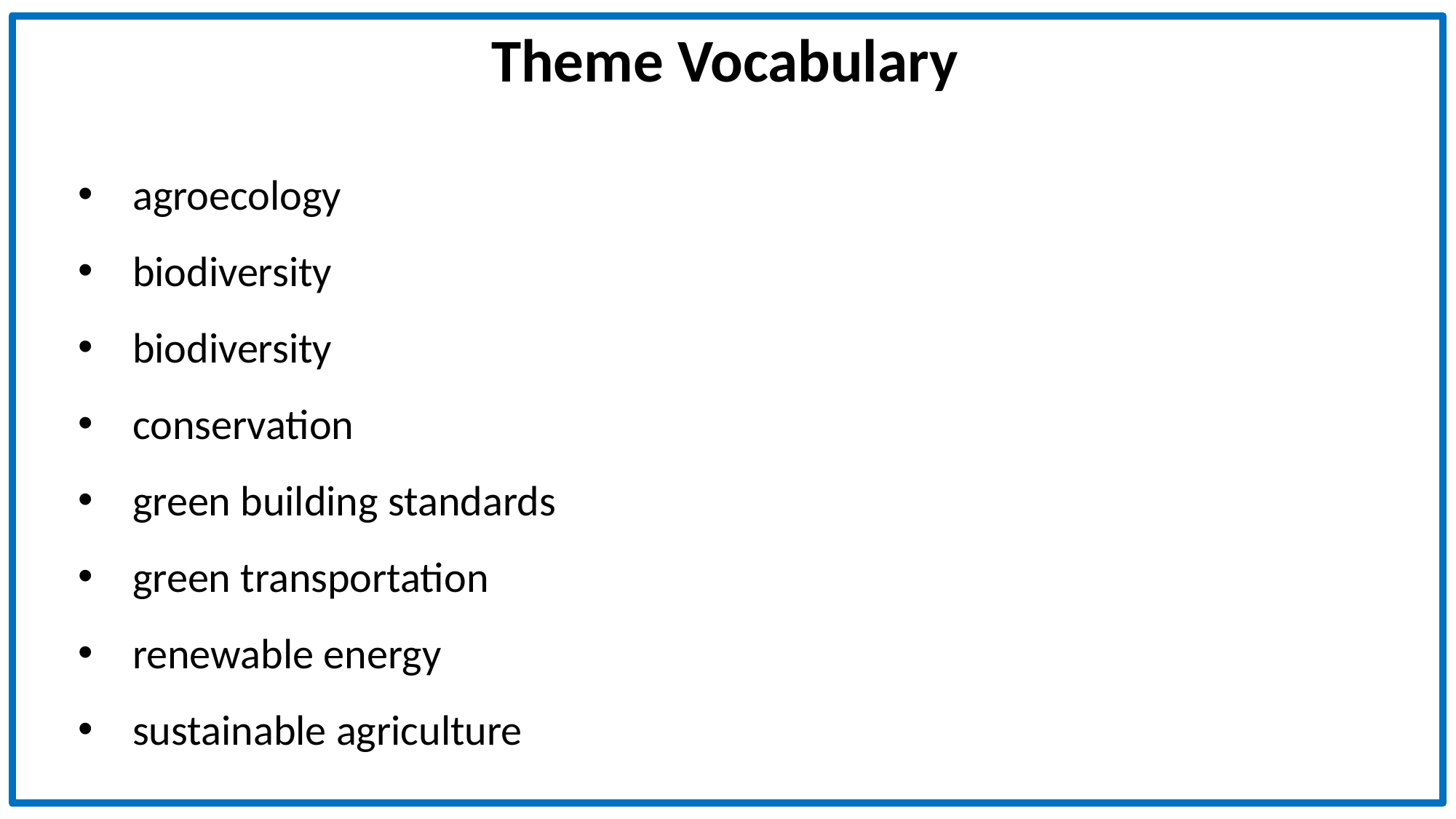

Theme Vocabulary
agroecology
biodiversity
biodiversity
conservation
green building standards
green transportation
renewable energy
sustainable agriculture